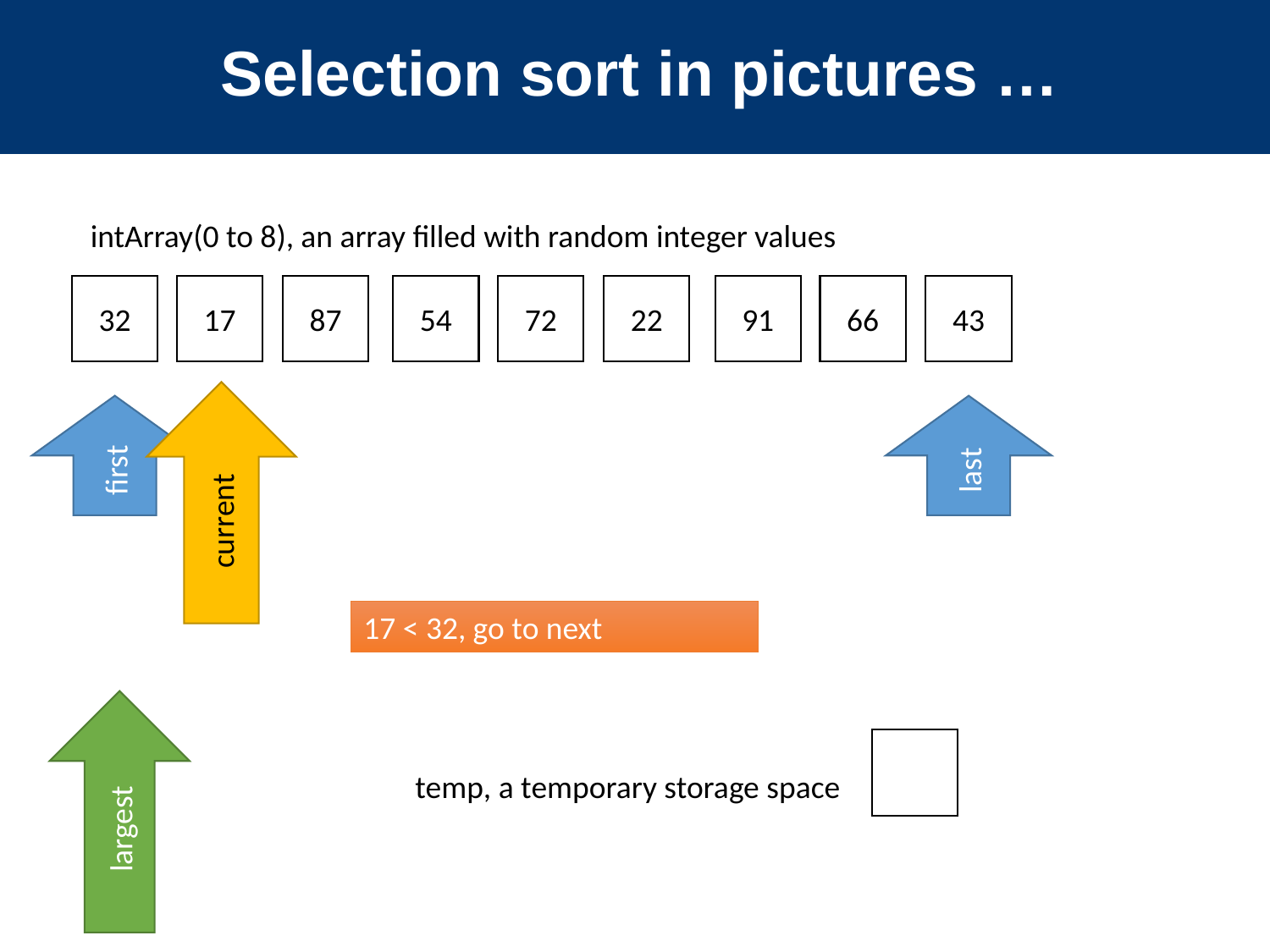

Selection sort in pictures …
intArray(0 to 8), an array filled with random integer values
32
17
87
54
72
22
91
66
43
current
last
first
17 < 32, go to next
largest

temp, a temporary storage space